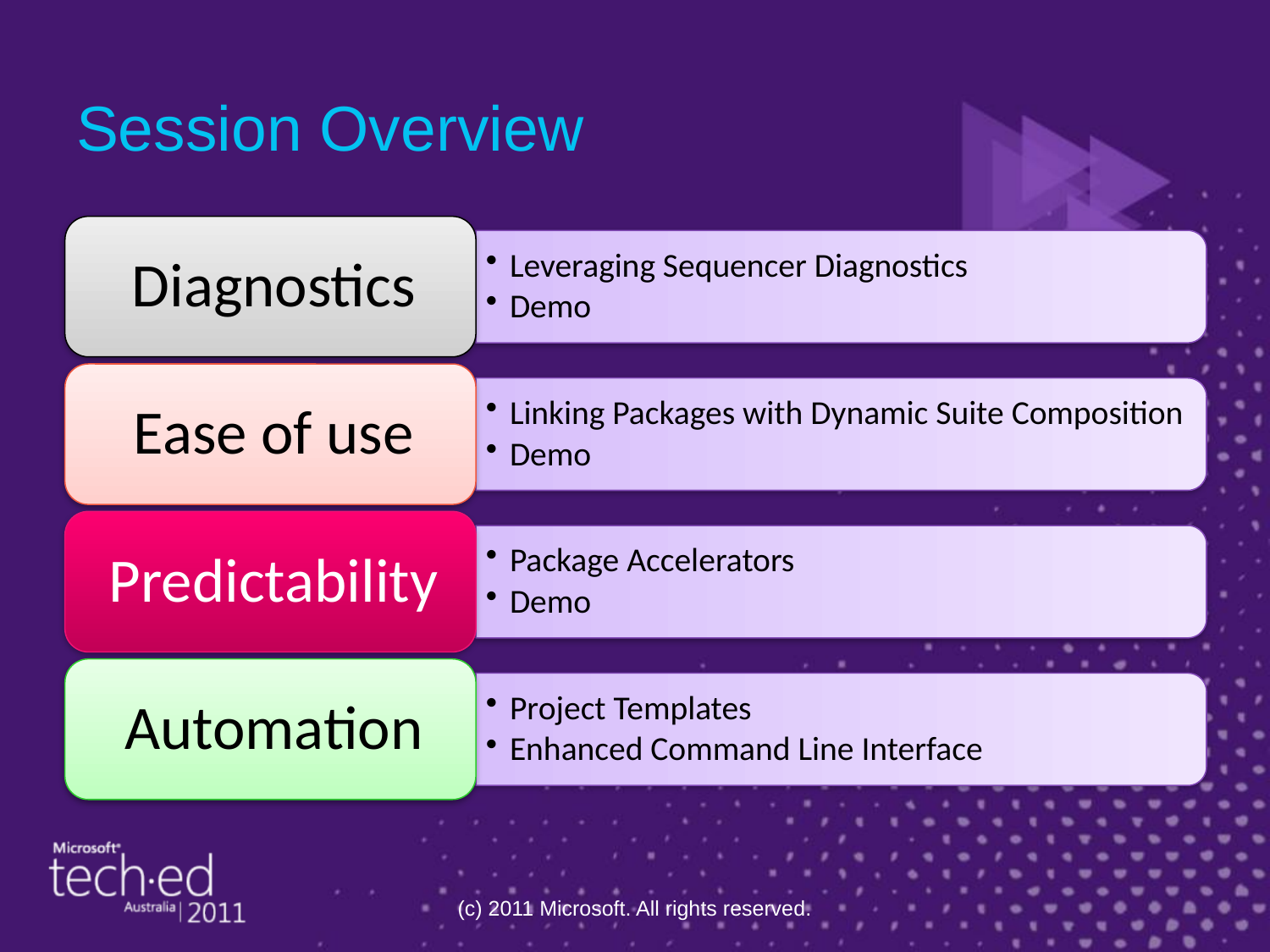

# Session Overview
Leveraging Sequencer Diagnostics
Demo
Diagnostics
Linking Packages with Dynamic Suite Composition
Demo
Ease of use
Package Accelerators
Demo
Predictability
Project Templates
Enhanced Command Line Interface
Automation
(c) 2011 Microsoft. All rights reserved.